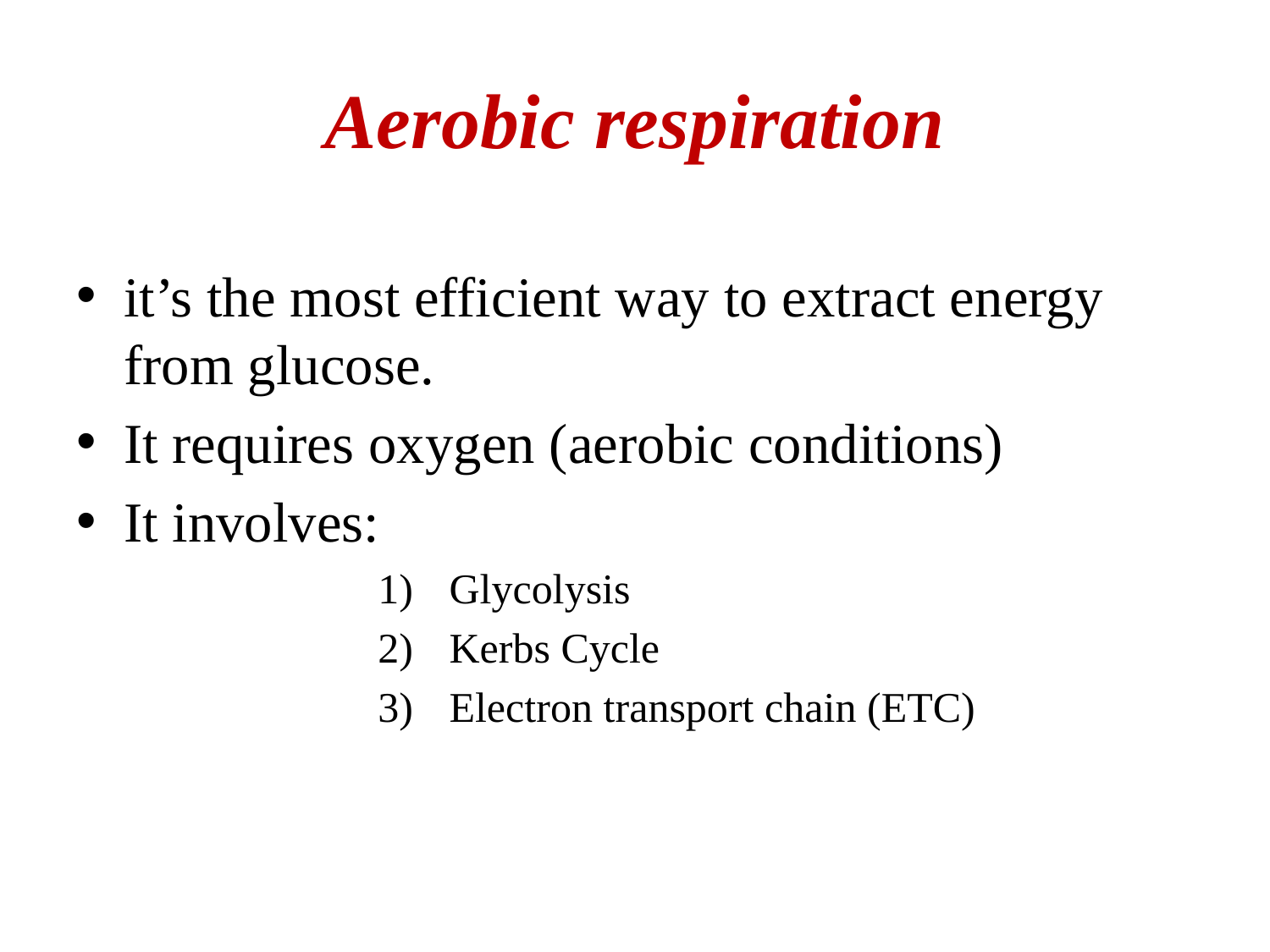

# Aerobic respiration
it’s the most efficient way to extract energy from glucose.
It requires oxygen (aerobic conditions)
It involves:
Glycolysis
Kerbs Cycle
Electron transport chain (ETC)